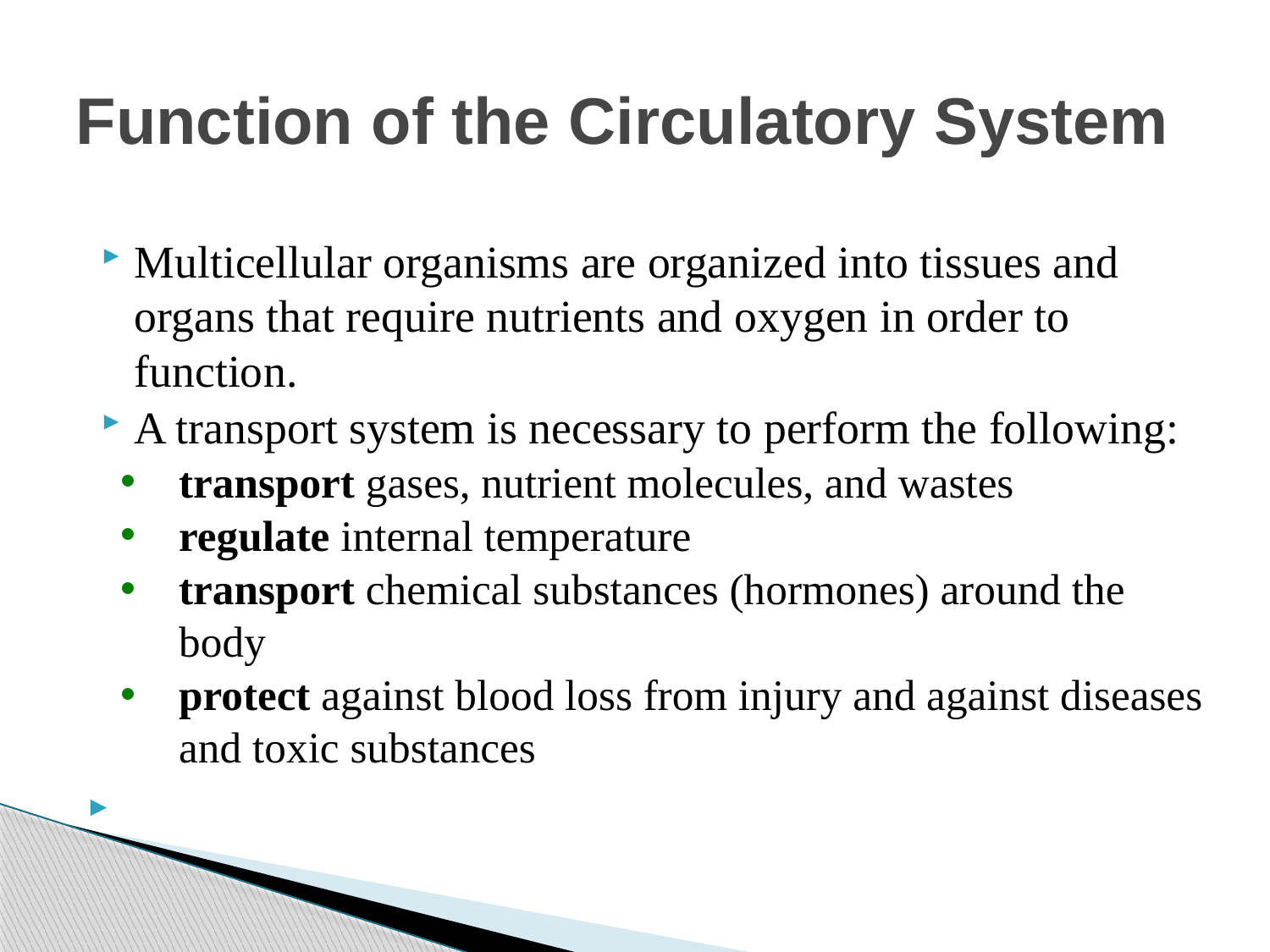

# Function of the Circulatory System
Multicellular organisms are organized into tissues and organs that require nutrients and oxygen in order to function.
A transport system is necessary to perform the following:
transport gases, nutrient molecules, and wastes
regulate internal temperature
transport chemical substances (hormones) around the body
protect against blood loss from injury and against diseases and toxic substances